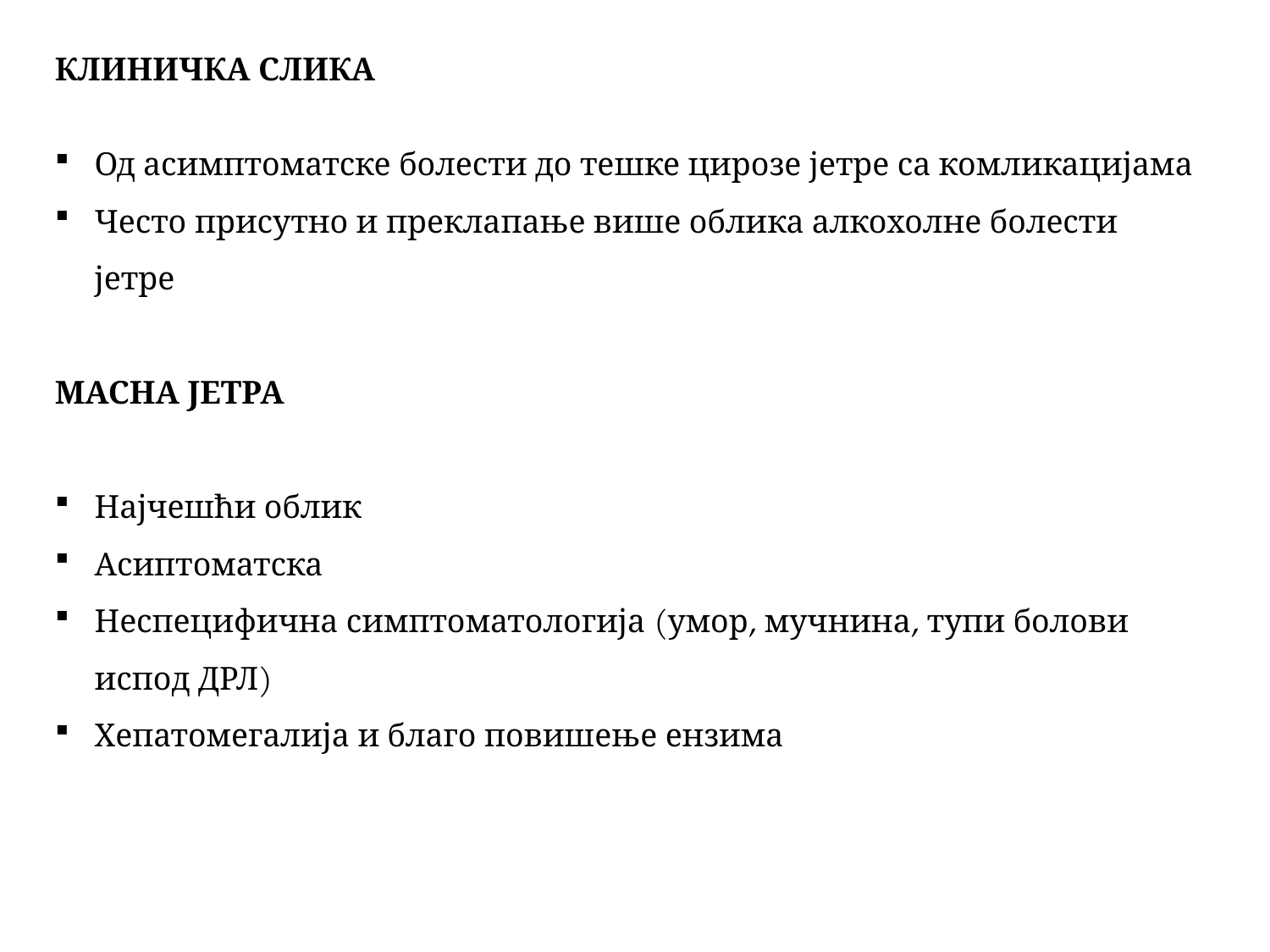

КЛИНИЧКА СЛИКА

Од асимптоматске болести до тешке цирозе јетре са комликацијама
Често присутно и преклапање више облика алкохолне болести јетре

МАСНА ЈЕТРА

Најчешћи облик
Асиптоматска
Неспецифична симптоматологија (умор, мучнина, тупи болови испод ДРЛ)
Хепатомегалија и благо повишење ензима